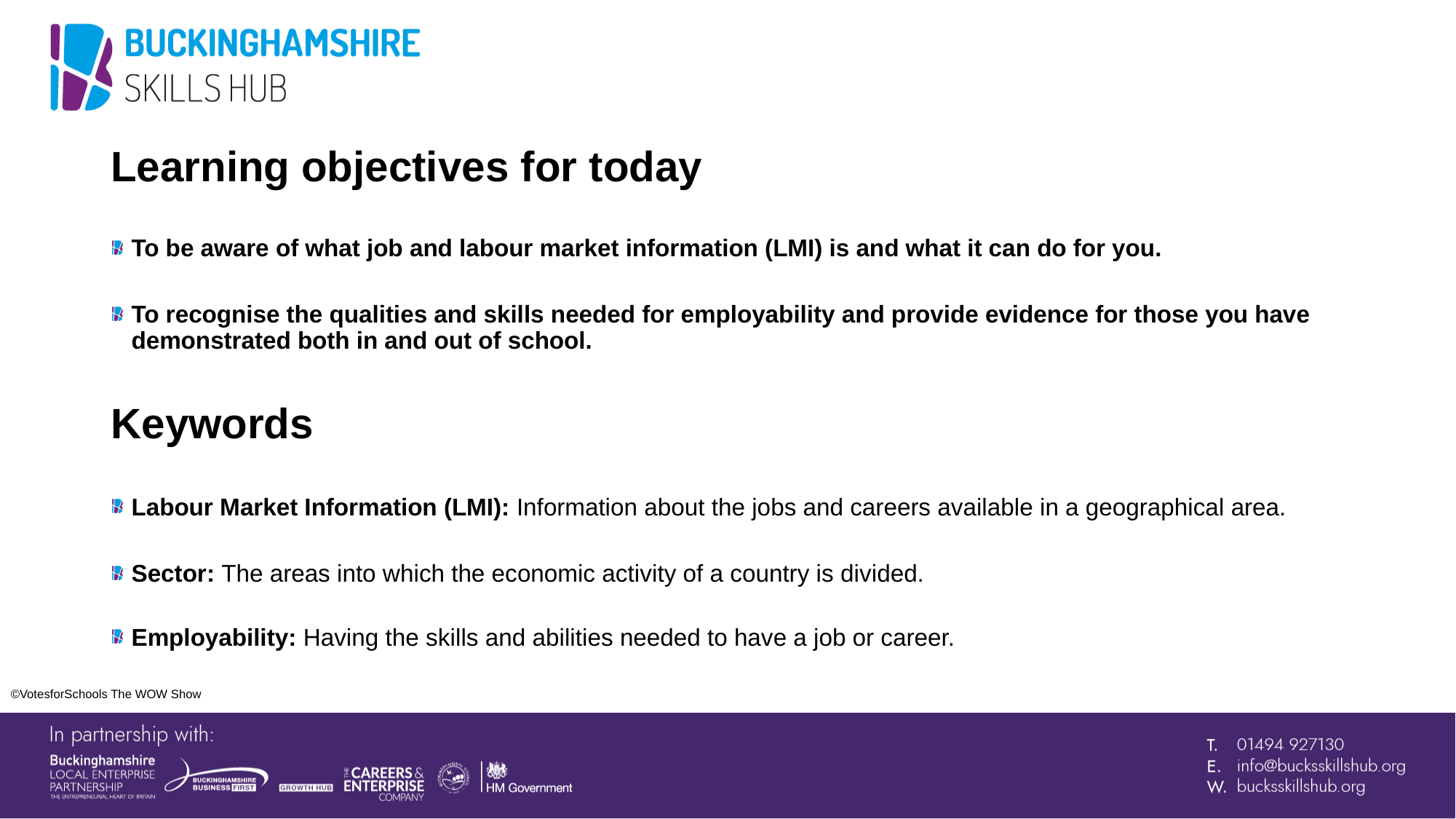

# Learning objectives for today
To be aware of what job and labour market information (LMI) is and what it can do for you.
To recognise the qualities and skills needed for employability and provide evidence for those you have demonstrated both in and out of school.
Keywords
Labour Market Information (LMI): Information about the jobs and careers available in a geographical area.
Sector: The areas into which the economic activity of a country is divided.
Employability: Having the skills and abilities needed to have a job or career.
©VotesforSchools The WOW Show